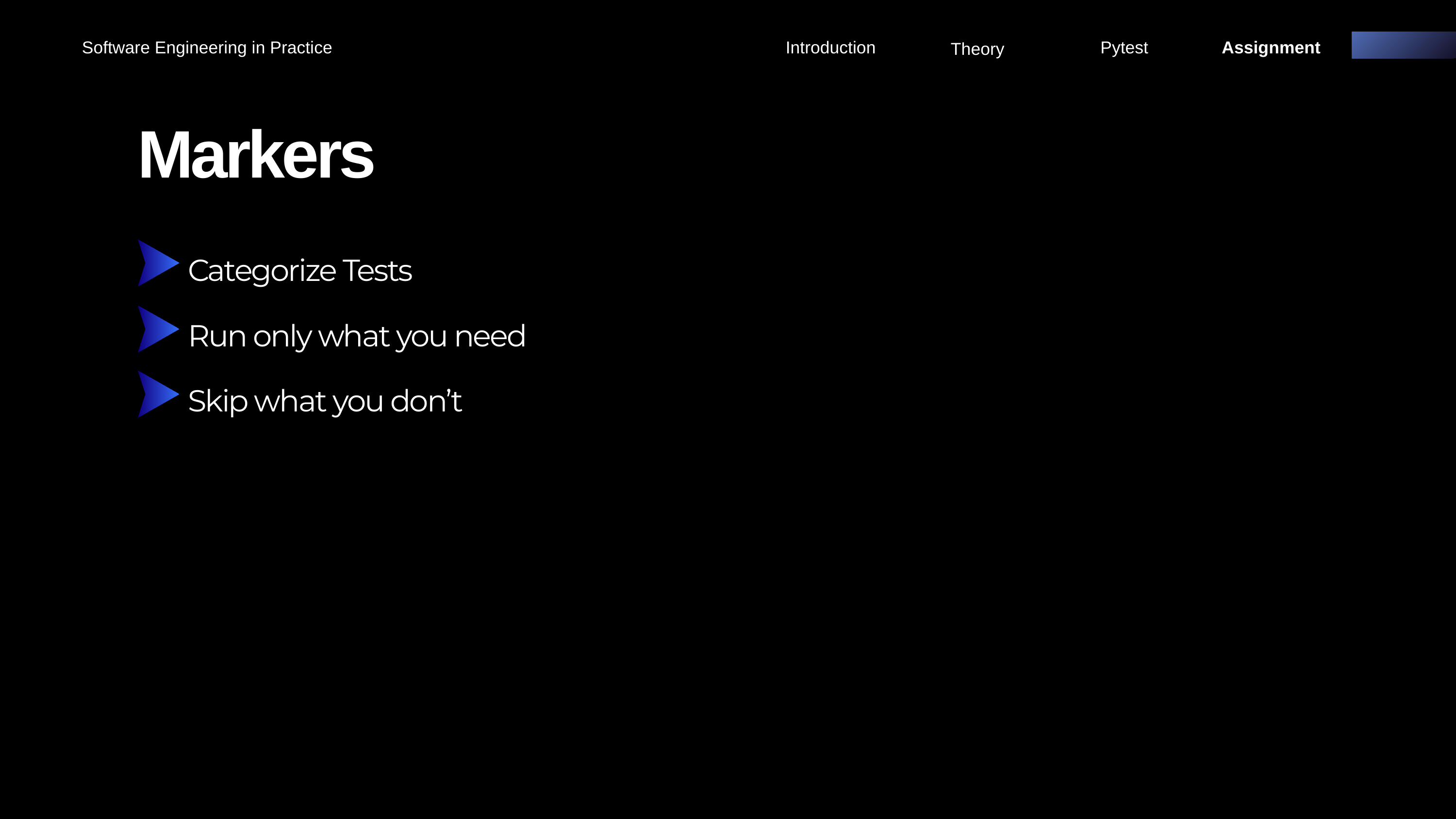

Software Engineering in Practice
Introduction
Pytest
Assignment
Theory
Markers
Categorize Tests
Run only what you need
Skip what you don’t